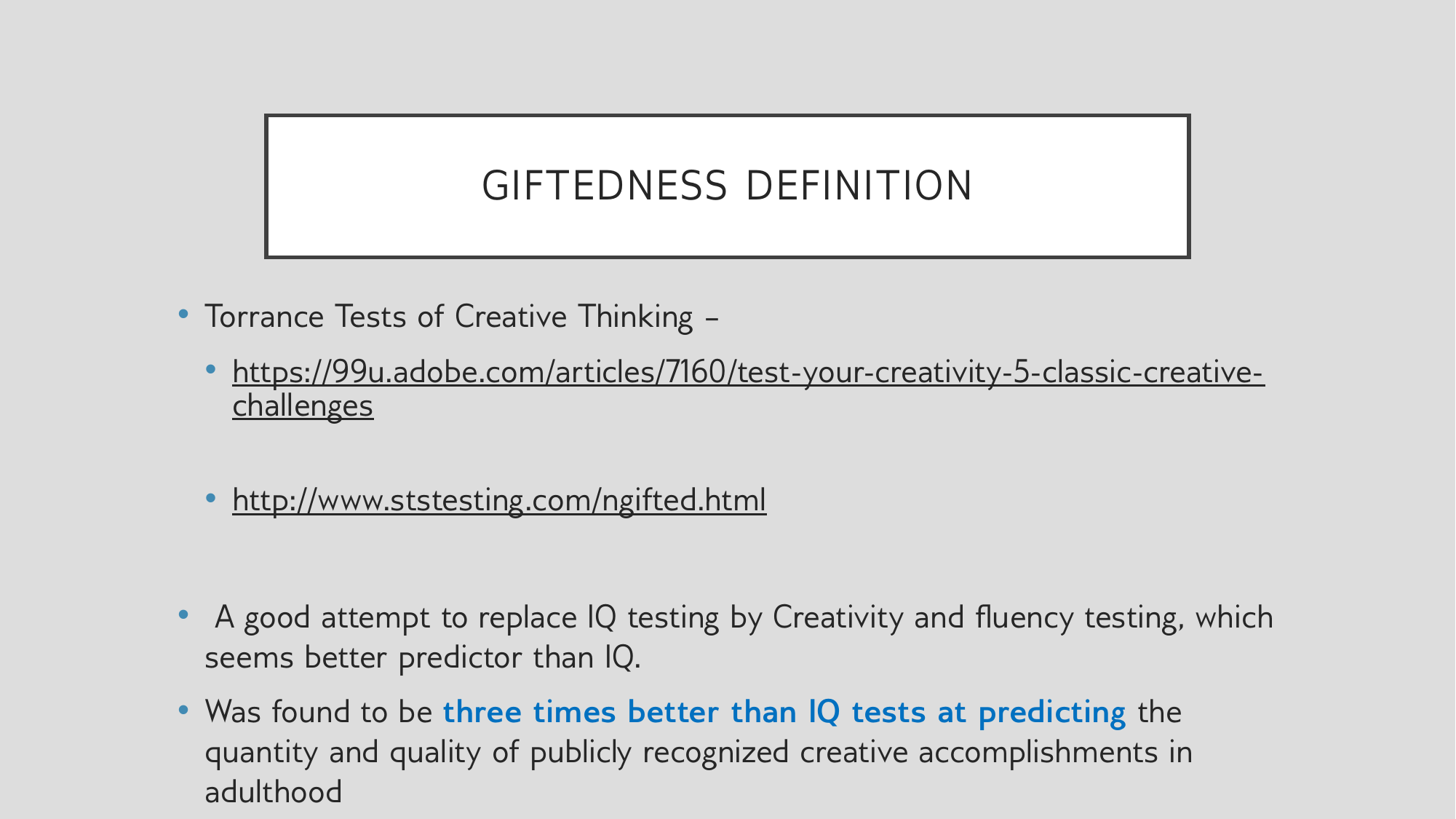

# Giftedness definition
Torrance Tests of Creative Thinking –
https://99u.adobe.com/articles/7160/test-your-creativity-5-classic-creative-challenges
http://www.ststesting.com/ngifted.html

 A good attempt to replace IQ testing by Creativity and fluency testing, which seems better predictor than IQ.
Was found to be three times better than IQ tests at predicting the quantity and quality of publicly recognized creative accomplishments in adulthood